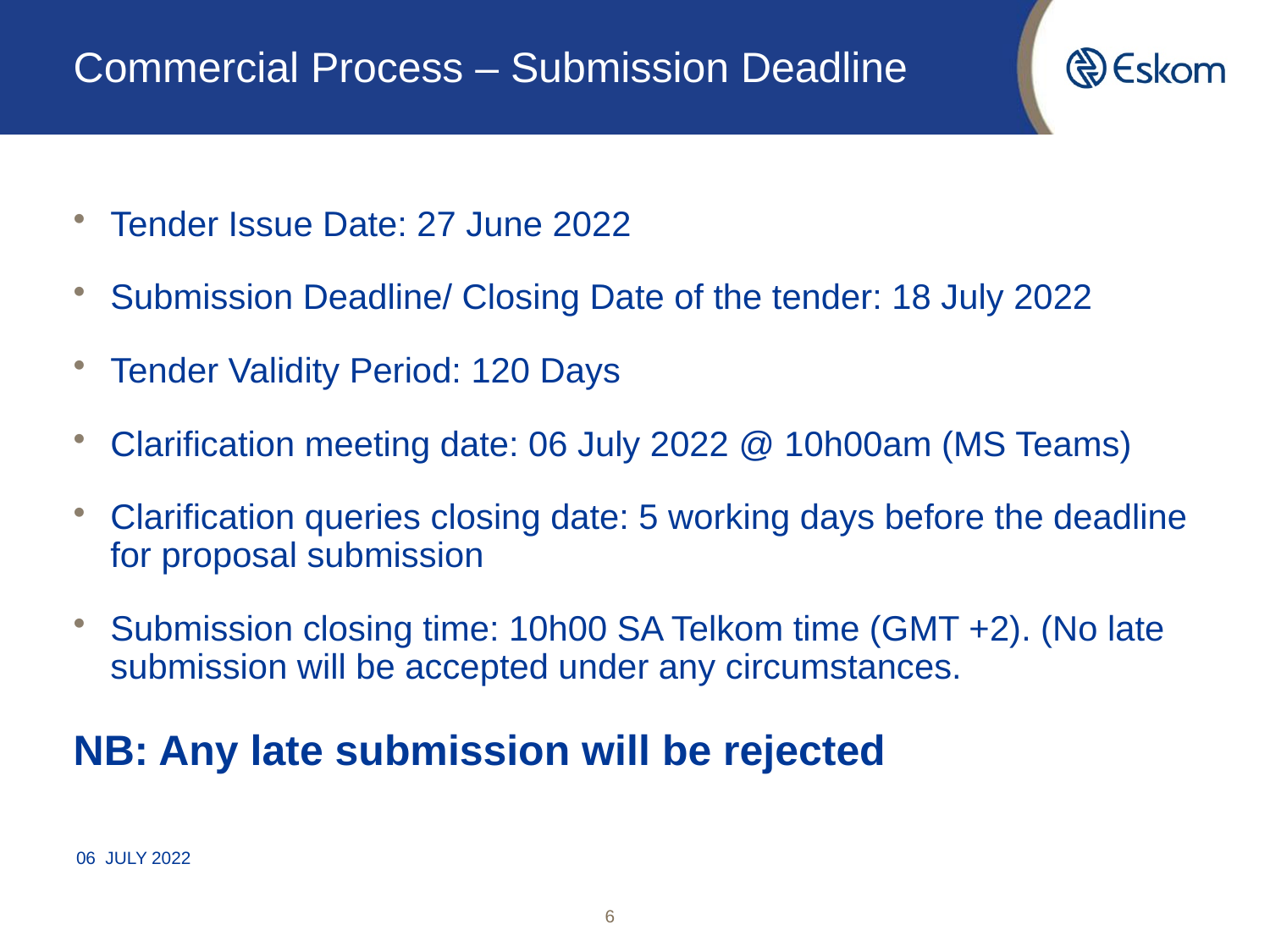

# Commercial Process – Submission Deadline
Tender Issue Date: 27 June 2022
Submission Deadline/ Closing Date of the tender: 18 July 2022
Tender Validity Period: 120 Days
Clarification meeting date: 06 July 2022 @ 10h00am (MS Teams)
Clarification queries closing date: 5 working days before the deadline for proposal submission
Submission closing time: 10h00 SA Telkom time (GMT +2). (No late submission will be accepted under any circumstances.
NB: Any late submission will be rejected

06  JULY 2022

6